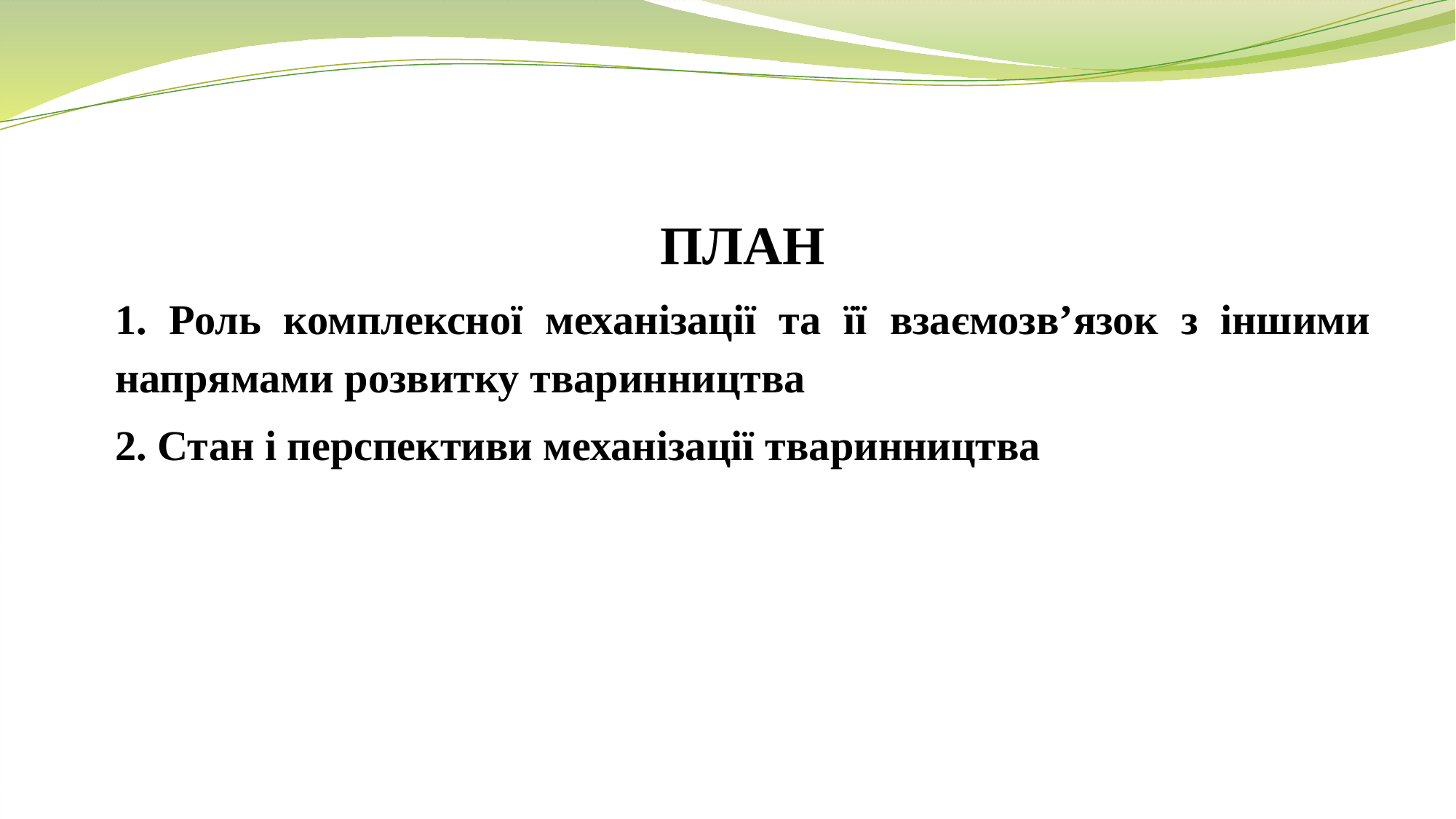

ПЛАН
1. Роль комплексної механізації та її взаємозв’язок з іншими напрямами розвитку тваринництва
2. Стан і перспективи механізації тваринництва